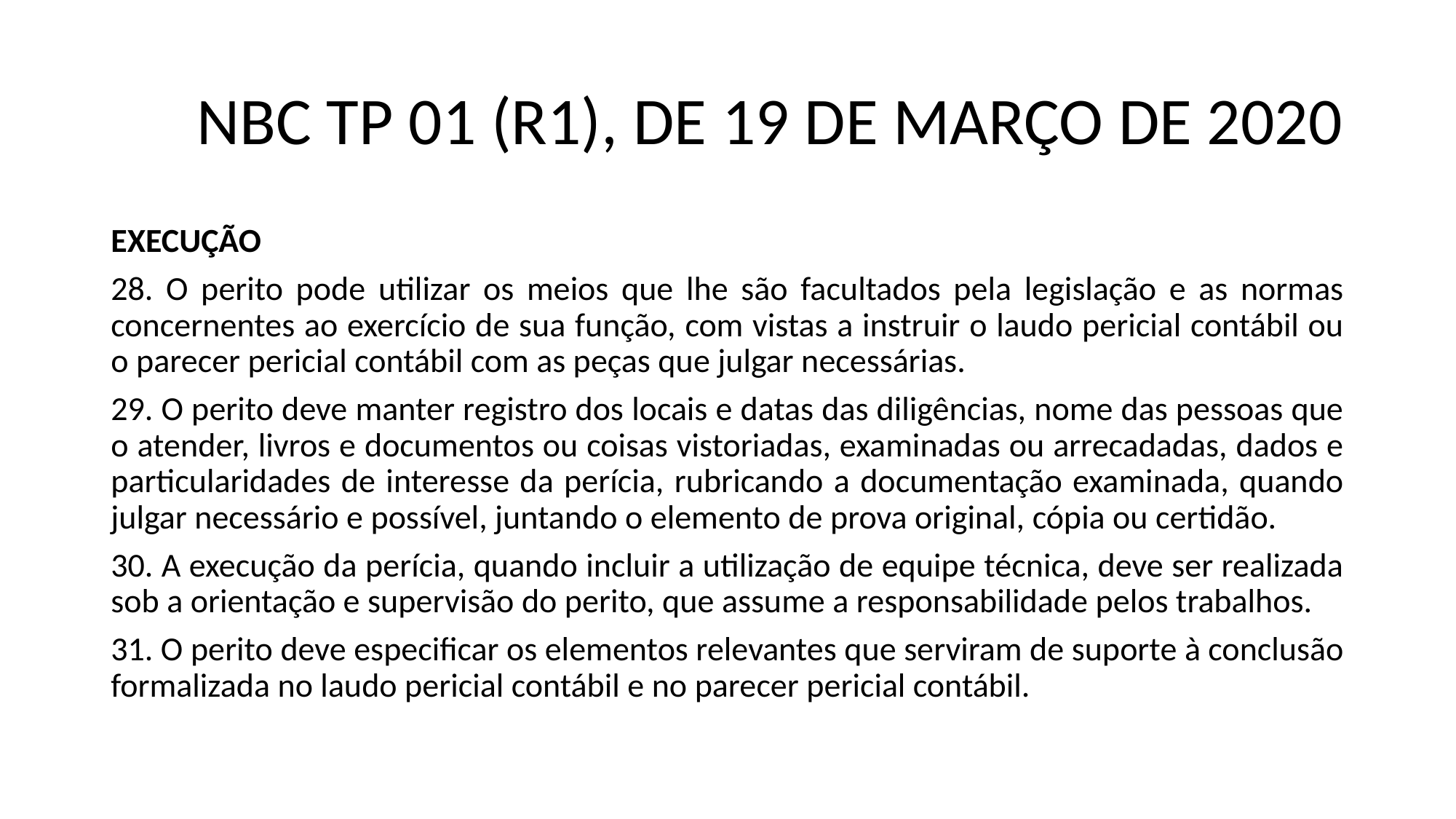

# NBC TP 01 (R1), DE 19 DE MARÇO DE 2020
EXECUÇÃO
28. O perito pode utilizar os meios que lhe são facultados pela legislação e as normas concernentes ao exercício de sua função, com vistas a instruir o laudo pericial contábil ou o parecer pericial contábil com as peças que julgar necessárias.
29. O perito deve manter registro dos locais e datas das diligências, nome das pessoas que o atender, livros e documentos ou coisas vistoriadas, examinadas ou arrecadadas, dados e particularidades de interesse da perícia, rubricando a documentação examinada, quando julgar necessário e possível, juntando o elemento de prova original, cópia ou certidão.
30. A execução da perícia, quando incluir a utilização de equipe técnica, deve ser realizada sob a orientação e supervisão do perito, que assume a responsabilidade pelos trabalhos.
31. O perito deve especificar os elementos relevantes que serviram de suporte à conclusão formalizada no laudo pericial contábil e no parecer pericial contábil.